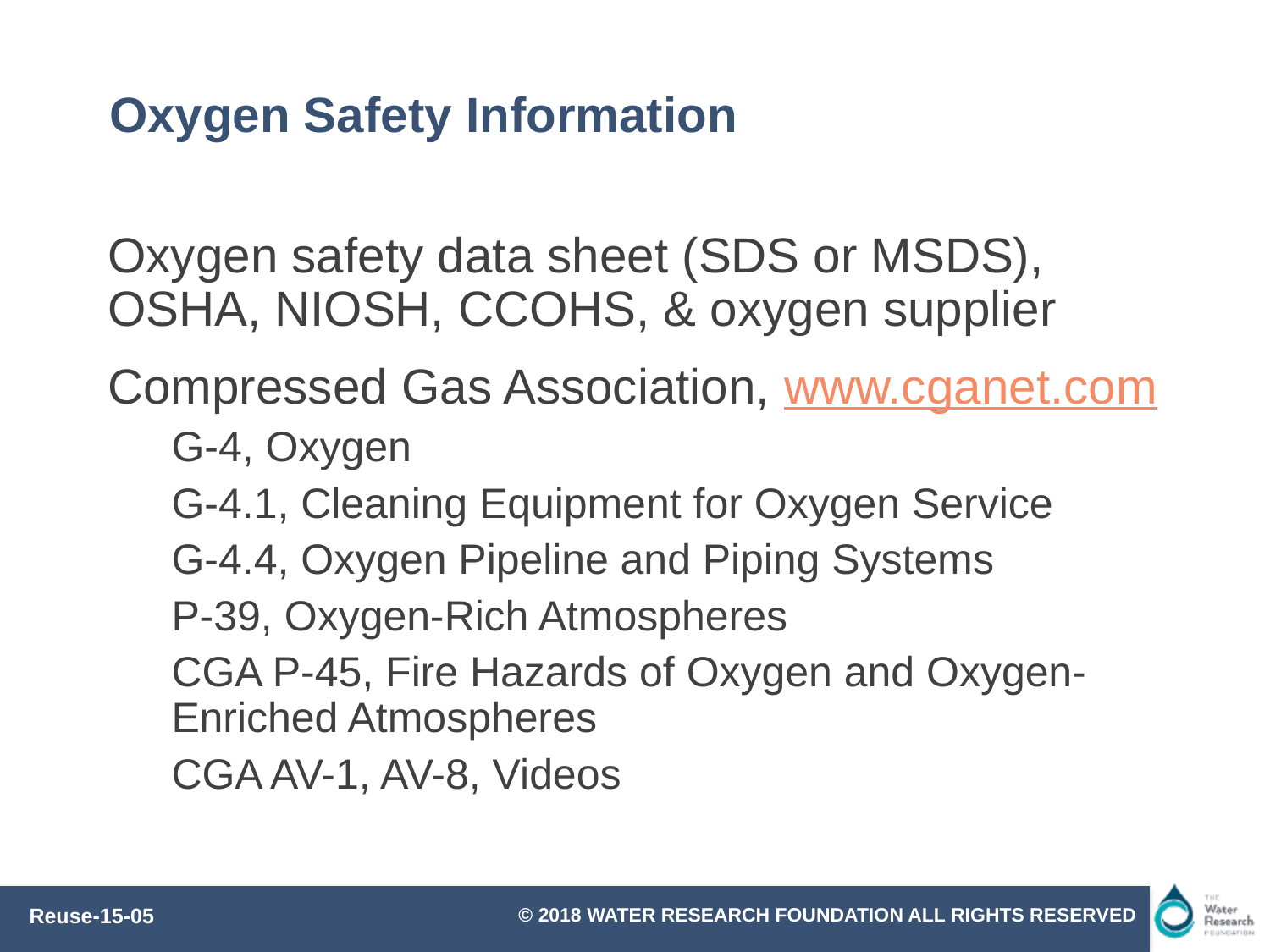

# Oxygen Safety Information
Oxygen safety data sheet (SDS or MSDS), OSHA, NIOSH, CCOHS, & oxygen supplier
Compressed Gas Association, www.cganet.com
G-4, Oxygen
G-4.1, Cleaning Equipment for Oxygen Service
G-4.4, Oxygen Pipeline and Piping Systems
P-39, Oxygen-Rich Atmospheres
CGA P-45, Fire Hazards of Oxygen and Oxygen-Enriched Atmospheres
CGA AV-1, AV-8, Videos